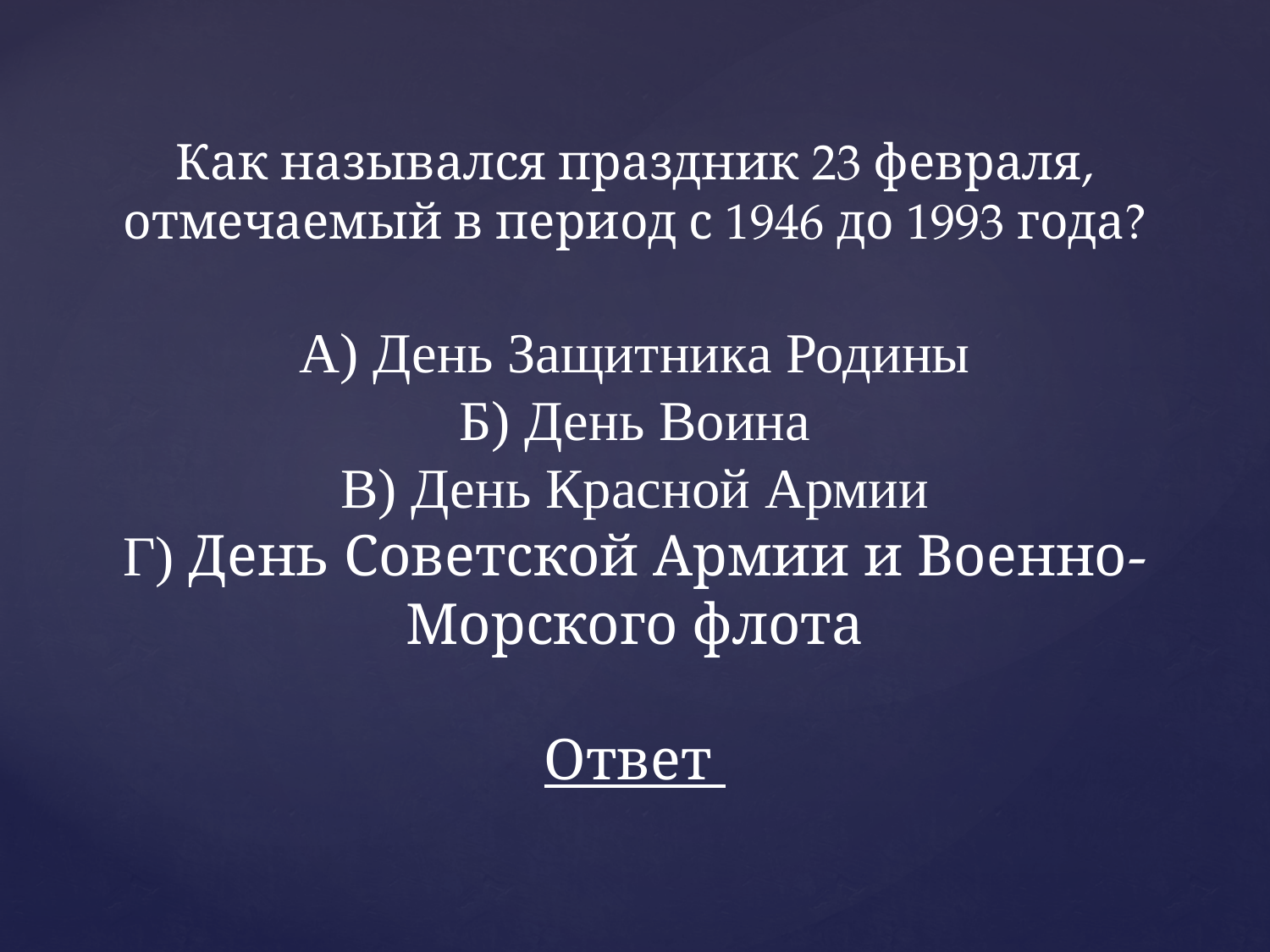

# Как назывался праздник 23 февраля, отмечаемый в период с 1946 до 1993 года? А) День Защитника Родины Б) День Воина В) День Красной Армии Г) День Советской Армии и Военно-Морского флота Ответ